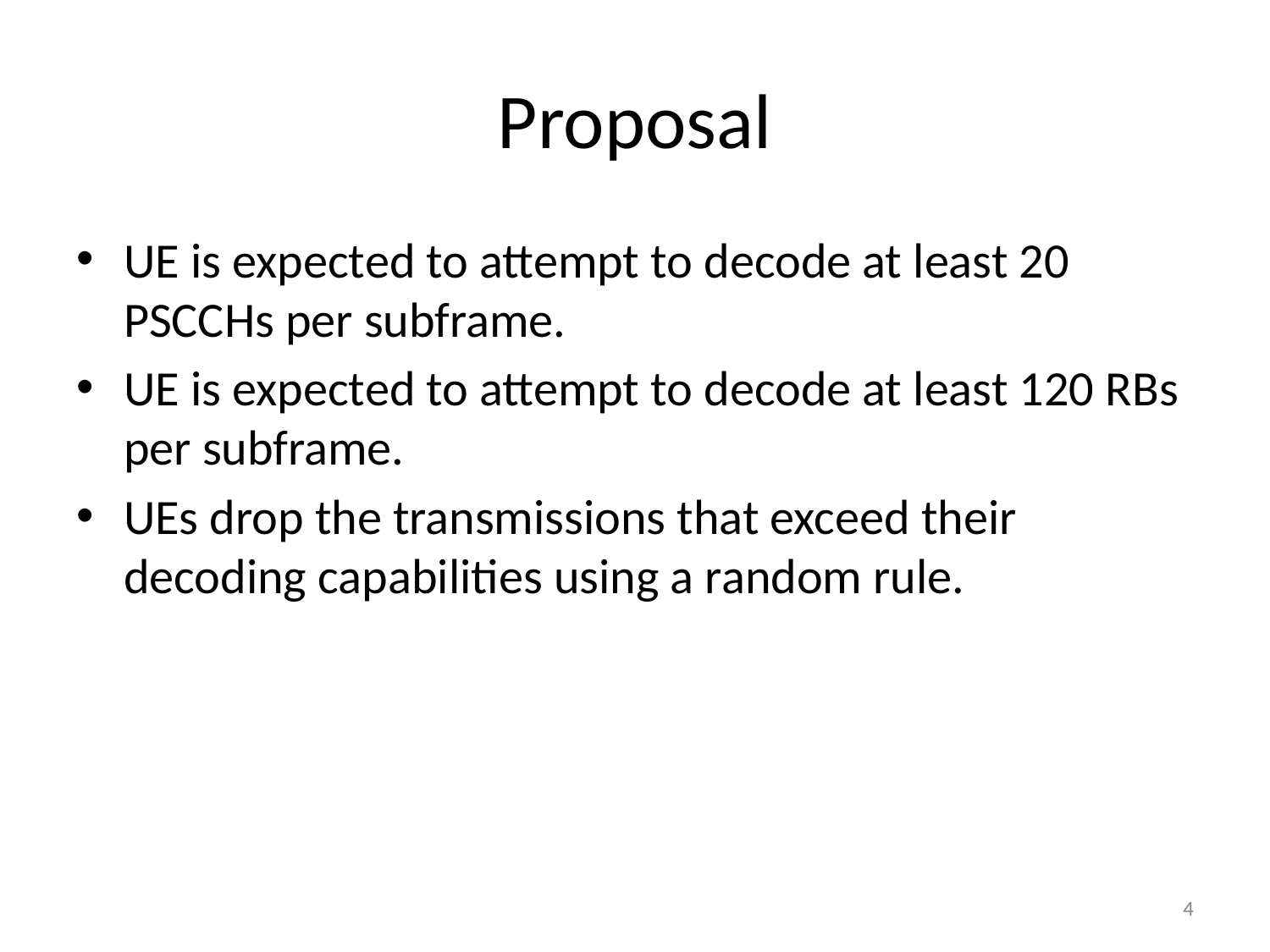

# Proposal
UE is expected to attempt to decode at least 20 PSCCHs per subframe.
UE is expected to attempt to decode at least 120 RBs per subframe.
UEs drop the transmissions that exceed their decoding capabilities using a random rule.
4